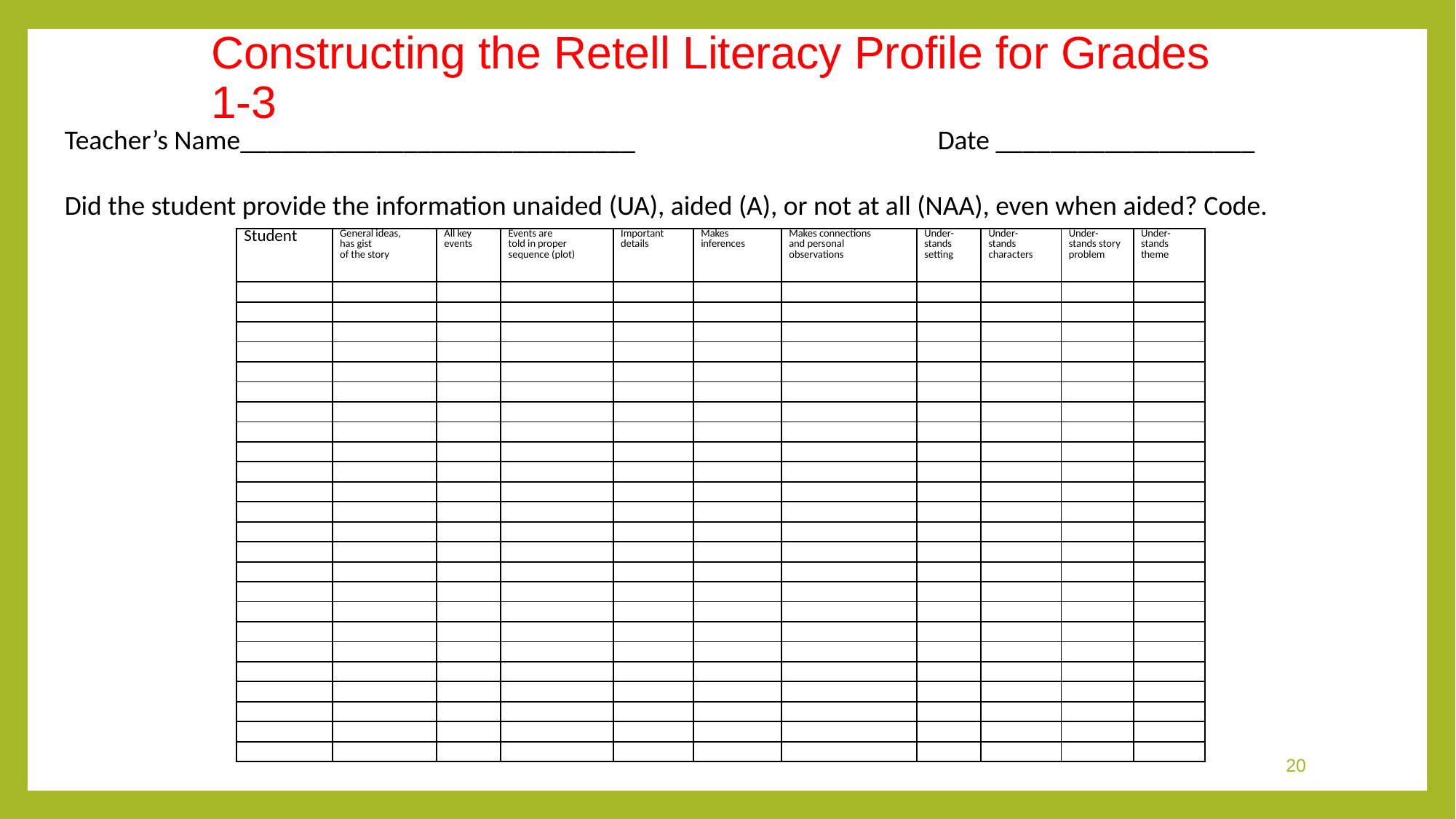

# Constructing the Retell Literacy Profile for Grades 1-3
Teacher’s Name_____________________________			Date ___________________

Did the student provide the information unaided (UA), aided (A), or not at all (NAA), even when aided? Code.

| Student | General ideas, has gist of the story | All key events | Events are told in proper sequence (plot) | Important details | Makes inferences | Makes connections and personal observations | Under- stands setting | Under- stands characters | Under- stands story problem | Under-stands theme |
| --- | --- | --- | --- | --- | --- | --- | --- | --- | --- | --- |
|  |  |  |  |  |  |  |  |  |  |  |
|  |  |  |  |  |  |  |  |  |  |  |
|  |  |  |  |  |  |  |  |  |  |  |
|  |  |  |  |  |  |  |  |  |  |  |
|  |  |  |  |  |  |  |  |  |  |  |
|  |  |  |  |  |  |  |  |  |  |  |
|  |  |  |  |  |  |  |  |  |  |  |
|  |  |  |  |  |  |  |  |  |  |  |
|  |  |  |  |  |  |  |  |  |  |  |
|  |  |  |  |  |  |  |  |  |  |  |
|  |  |  |  |  |  |  |  |  |  |  |
|  |  |  |  |  |  |  |  |  |  |  |
|  |  |  |  |  |  |  |  |  |  |  |
|  |  |  |  |  |  |  |  |  |  |  |
|  |  |  |  |  |  |  |  |  |  |  |
|  |  |  |  |  |  |  |  |  |  |  |
|  |  |  |  |  |  |  |  |  |  |  |
|  |  |  |  |  |  |  |  |  |  |  |
|  |  |  |  |  |  |  |  |  |  |  |
|  |  |  |  |  |  |  |  |  |  |  |
|  |  |  |  |  |  |  |  |  |  |  |
|  |  |  |  |  |  |  |  |  |  |  |
|  |  |  |  |  |  |  |  |  |  |  |
|  |  |  |  |  |  |  |  |  |  |  |
20